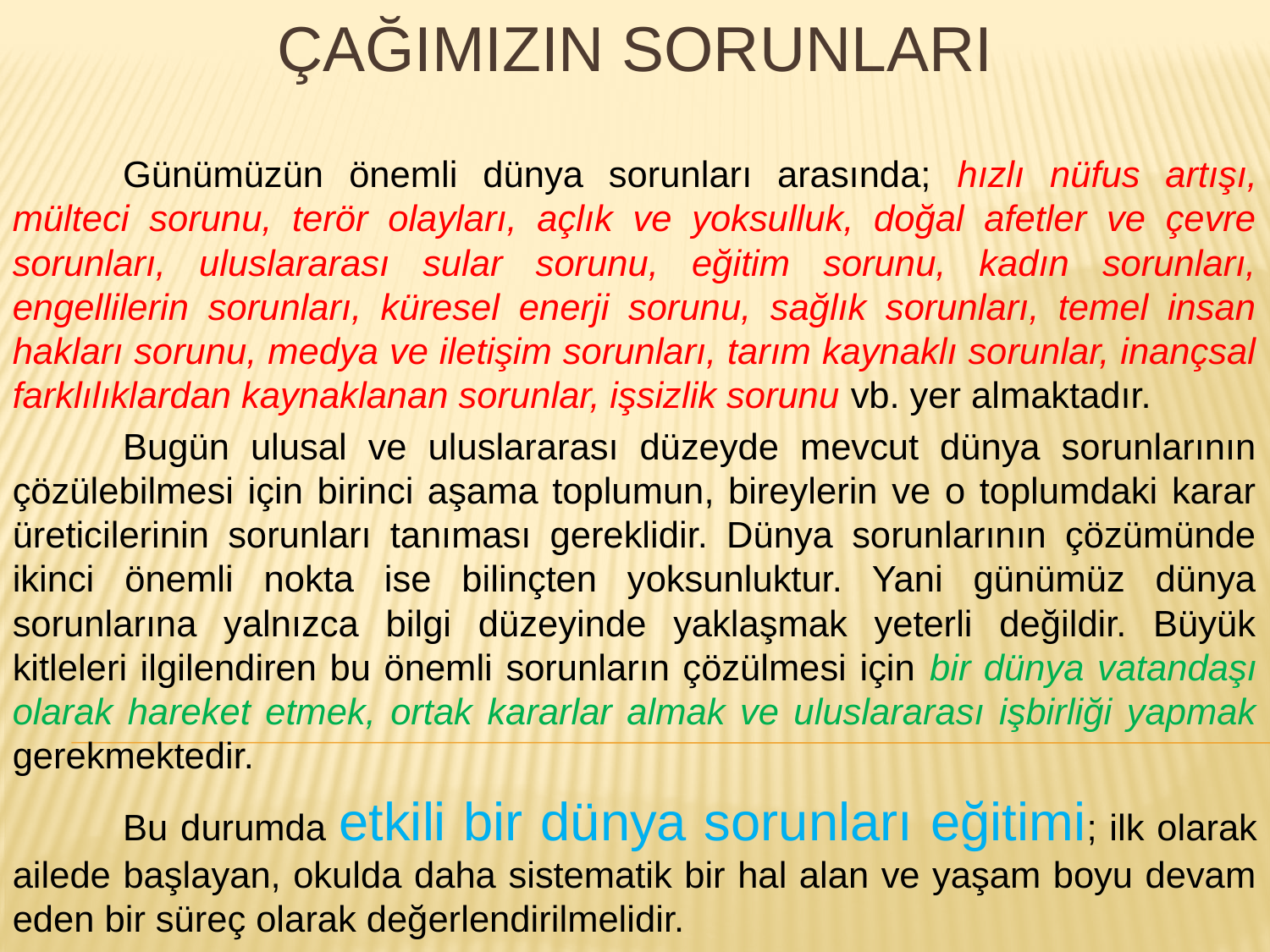

# ÇağImIzIn SorunlarI
	Günümüzün önemli dünya sorunları arasında; hızlı nüfus artışı, mülteci sorunu, terör olayları, açlık ve yoksulluk, doğal afetler ve çevre sorunları, uluslararası sular sorunu, eğitim sorunu, kadın sorunları, engellilerin sorunları, küresel enerji sorunu, sağlık sorunları, temel insan hakları sorunu, medya ve iletişim sorunları, tarım kaynaklı sorunlar, inançsal farklılıklardan kaynaklanan sorunlar, işsizlik sorunu vb. yer almaktadır.
	Bugün ulusal ve uluslararası düzeyde mevcut dünya sorunlarının çözülebilmesi için birinci aşama toplumun, bireylerin ve o toplumdaki karar üreticilerinin sorunları tanıması gereklidir. Dünya sorunlarının çözümünde ikinci önemli nokta ise bilinçten yoksunluktur. Yani günümüz dünya sorunlarına yalnızca bilgi düzeyinde yaklaşmak yeterli değildir. Büyük kitleleri ilgilendiren bu önemli sorunların çözülmesi için bir dünya vatandaşı olarak hareket etmek, ortak kararlar almak ve uluslararası işbirliği yapmak gerekmektedir.
	Bu durumda etkili bir dünya sorunları eğitimi; ilk olarak ailede başlayan, okulda daha sistematik bir hal alan ve yaşam boyu devam eden bir süreç olarak değerlendirilmelidir.